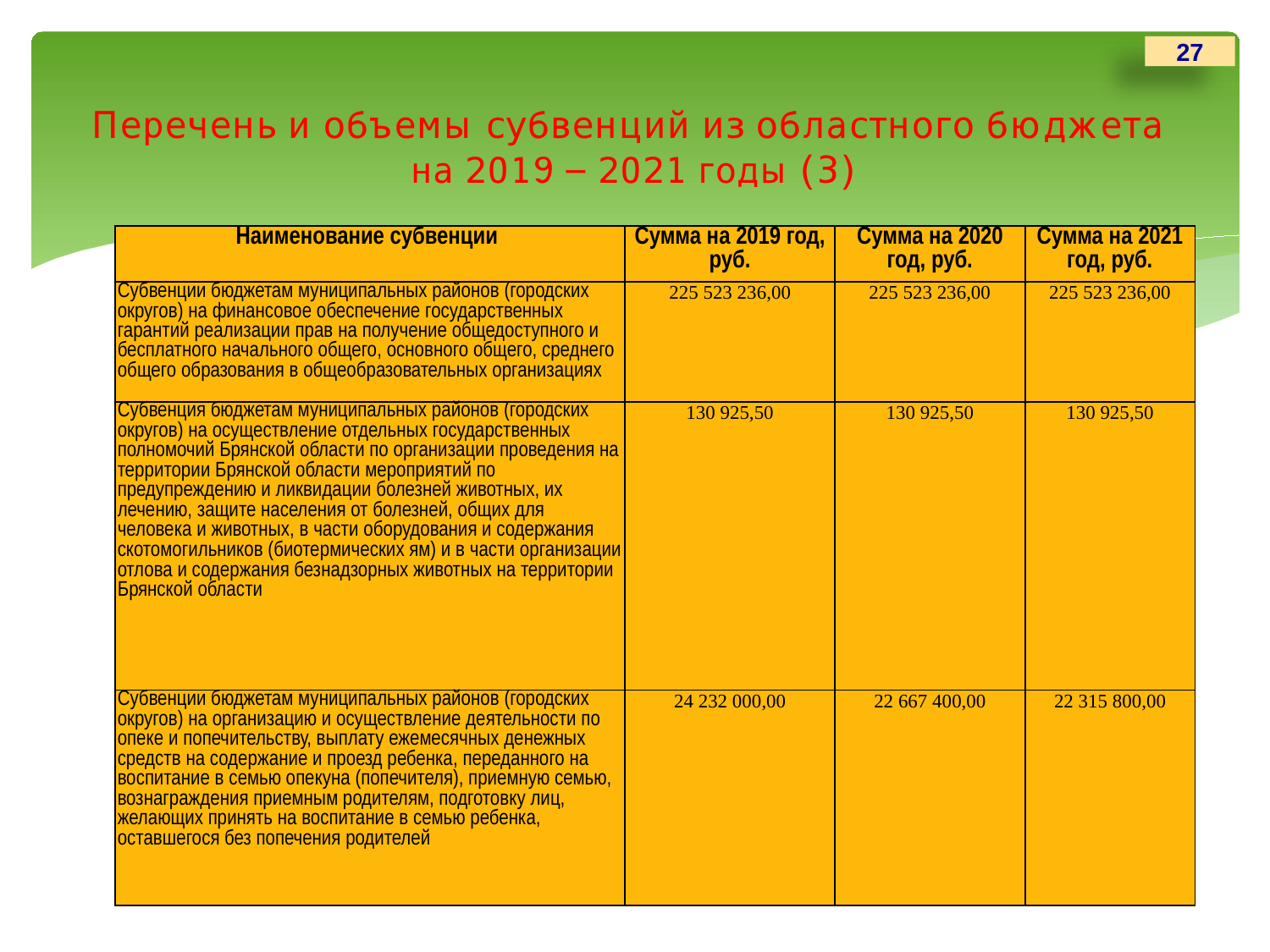

27
# Перечень и объемы субвенций из областного бюджета на 2019 – 2021 годы (3)
| Наименование субвенции | Сумма на 2019 год, руб. | Сумма на 2020 год, руб. | Сумма на 2021 год, руб. |
| --- | --- | --- | --- |
| Субвенции бюджетам муниципальных районов (городских округов) на финансовое обеспечение государственных гарантий реализации прав на получение общедоступного и бесплатного начального общего, основного общего, среднего общего образования в общеобразовательных организациях | 225 523 236,00 | 225 523 236,00 | 225 523 236,00 |
| Субвенция бюджетам муниципальных районов (городских округов) на осуществление отдельных государственных полномочий Брянской области по организации проведения на территории Брянской области мероприятий по предупреждению и ликвидации болезней животных, их лечению, защите населения от болезней, общих для человека и животных, в части оборудования и содержания скотомогильников (биотермических ям) и в части организации отлова и содержания безнадзорных животных на территории Брянской области | 130 925,50 | 130 925,50 | 130 925,50 |
| Субвенции бюджетам муниципальных районов (городских округов) на организацию и осуществление деятельности по опеке и попечительству, выплату ежемесячных денежных средств на содержание и проезд ребенка, переданного на воспитание в семью опекуна (попечителя), приемную семью, вознаграждения приемным родителям, подготовку лиц, желающих принять на воспитание в семью ребенка, оставшегося без попечения родителей | 24 232 000,00 | 22 667 400,00 | 22 315 800,00 |